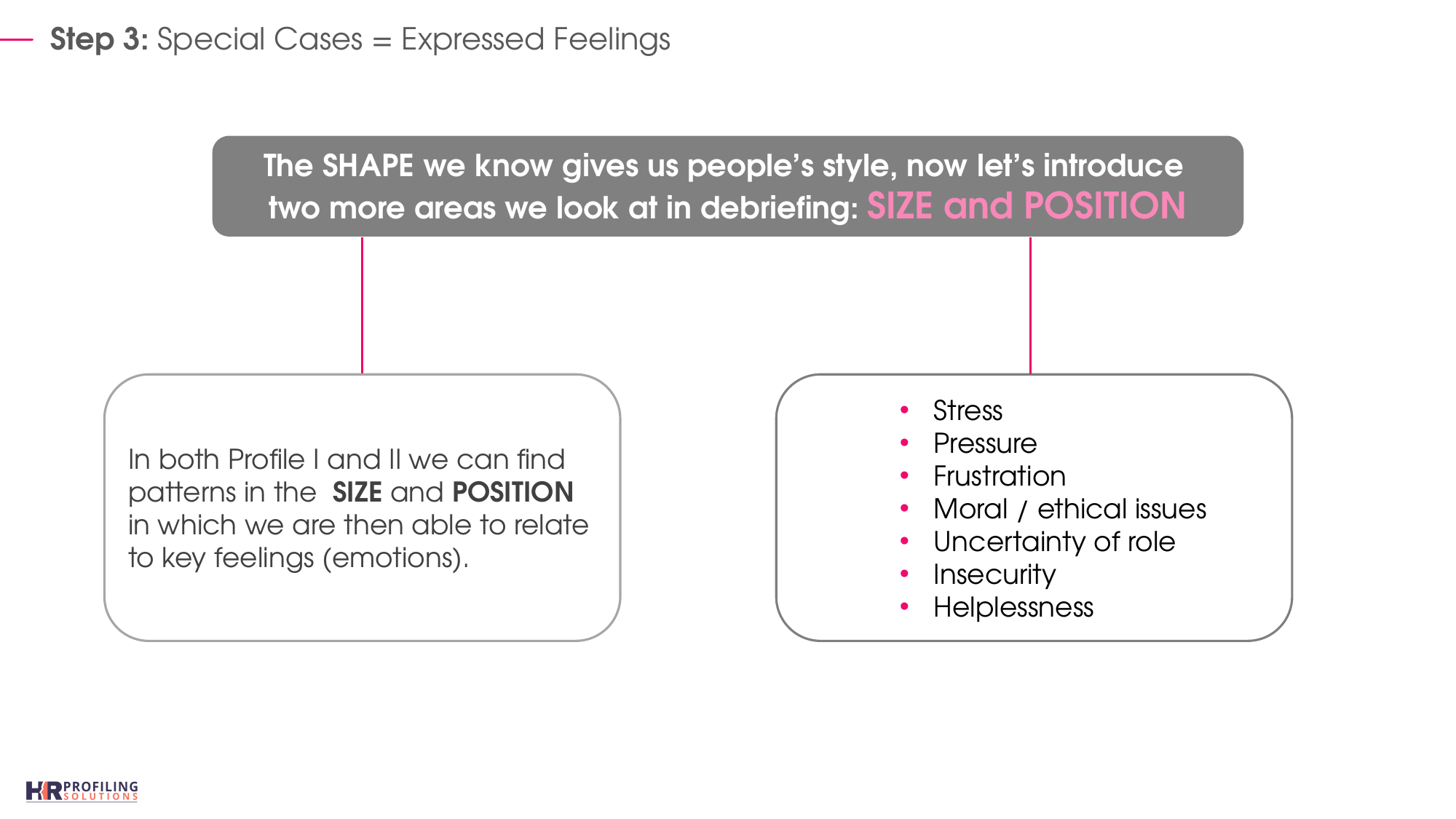

# Step 3: Special Cases = Expressed Feelings
The SHAPE we know gives us people’s style, now let’s introduce
two more areas we look at in debriefing: SIZE and POSITION
In both Profile I and II we can find patterns in the  SIZE and POSITION in which we are then able to relate to key feelings (emotions).
Stress
Pressure
Frustration
Moral / ethical issues
Uncertainty of role
Insecurity
Helplessness